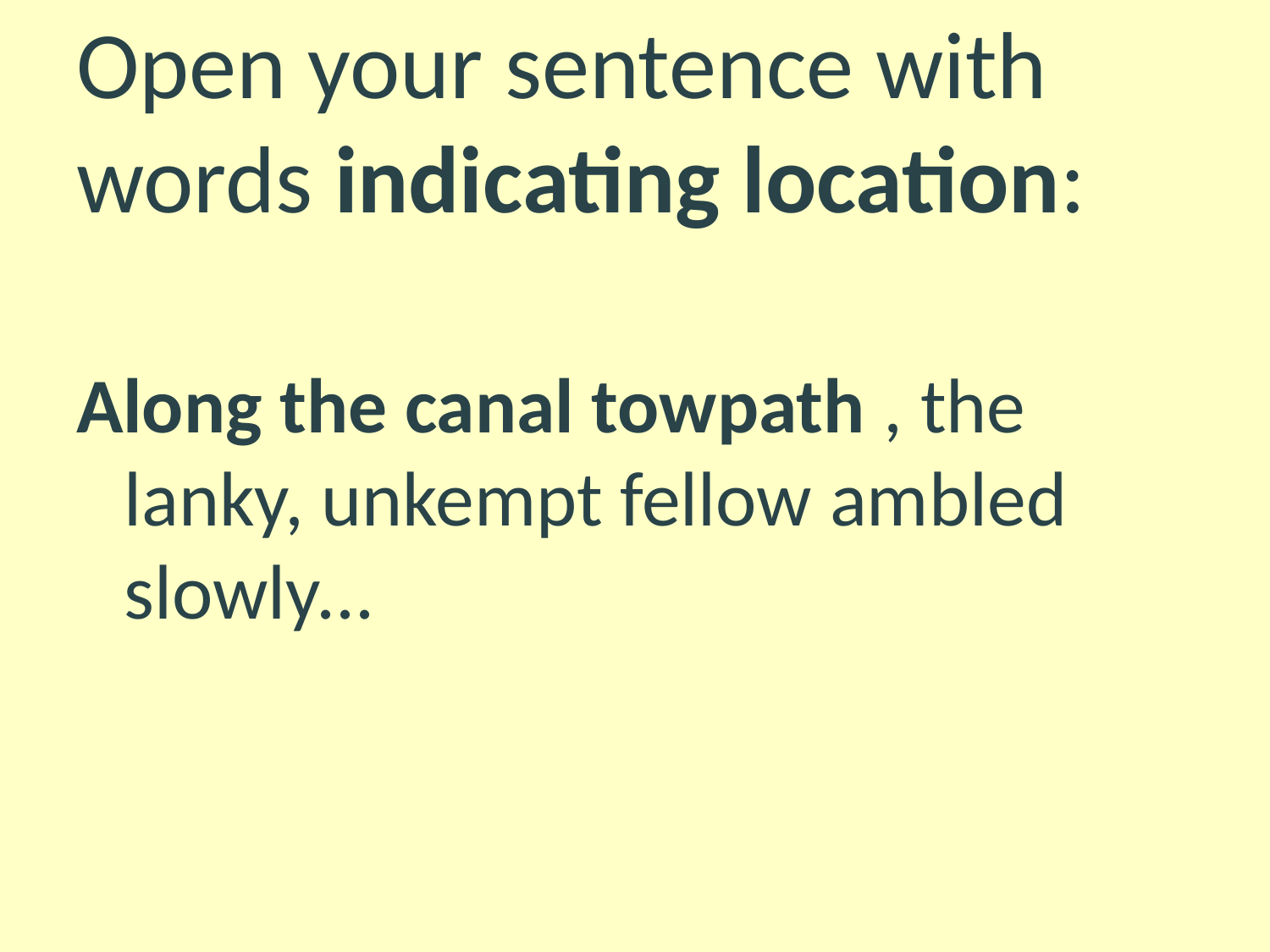

# Open your sentence with words indicating location:
Along the canal towpath , the lanky, unkempt fellow ambled slowly...